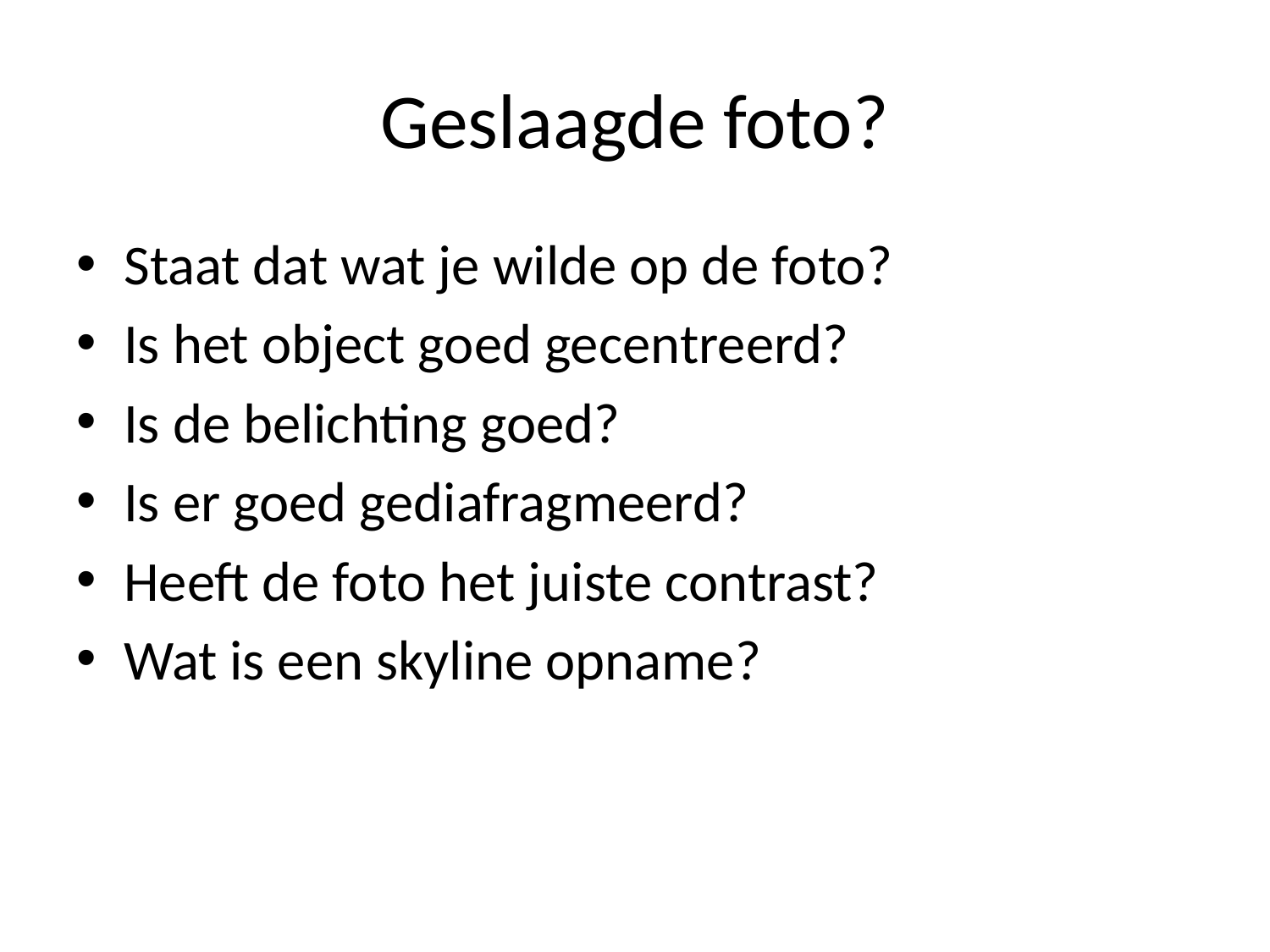

# Geslaagde foto?
Staat dat wat je wilde op de foto?
Is het object goed gecentreerd?
Is de belichting goed?
Is er goed gediafragmeerd?
Heeft de foto het juiste contrast?
Wat is een skyline opname?